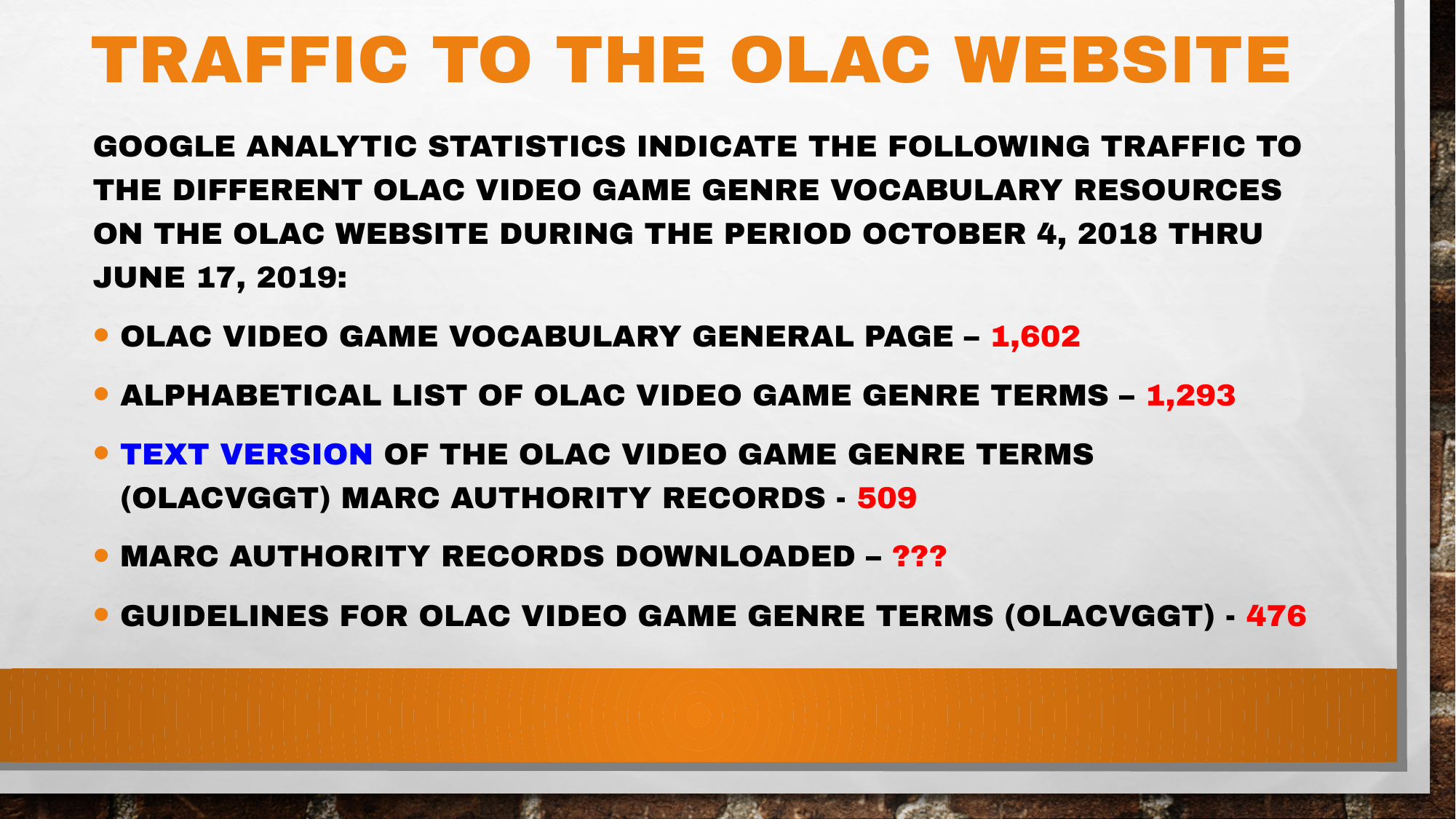

# Traffic to the oLAC website
Google analytic statistics indicate the following traffic to the different olac Video game genre vocabulary resources on the OLAC WEBSITE during the period October 4, 2018 thru june 17, 2019:
OLAC Video Game VOCABULARY GENERAL page – 1,602
ALPHABETICAL LIST OF OLAC VIDEO GAME GENRE TERMS – 1,293
TEXT VERSION OF THE OLAC Video Game Genre Terms (Olacvggt) MARC Authority Records - 509
MARC AUTHORITY RECORDS DOWNLOADED – ???
Guidelines For OLAC Video Game Genre Terms (Olacvggt) - 476